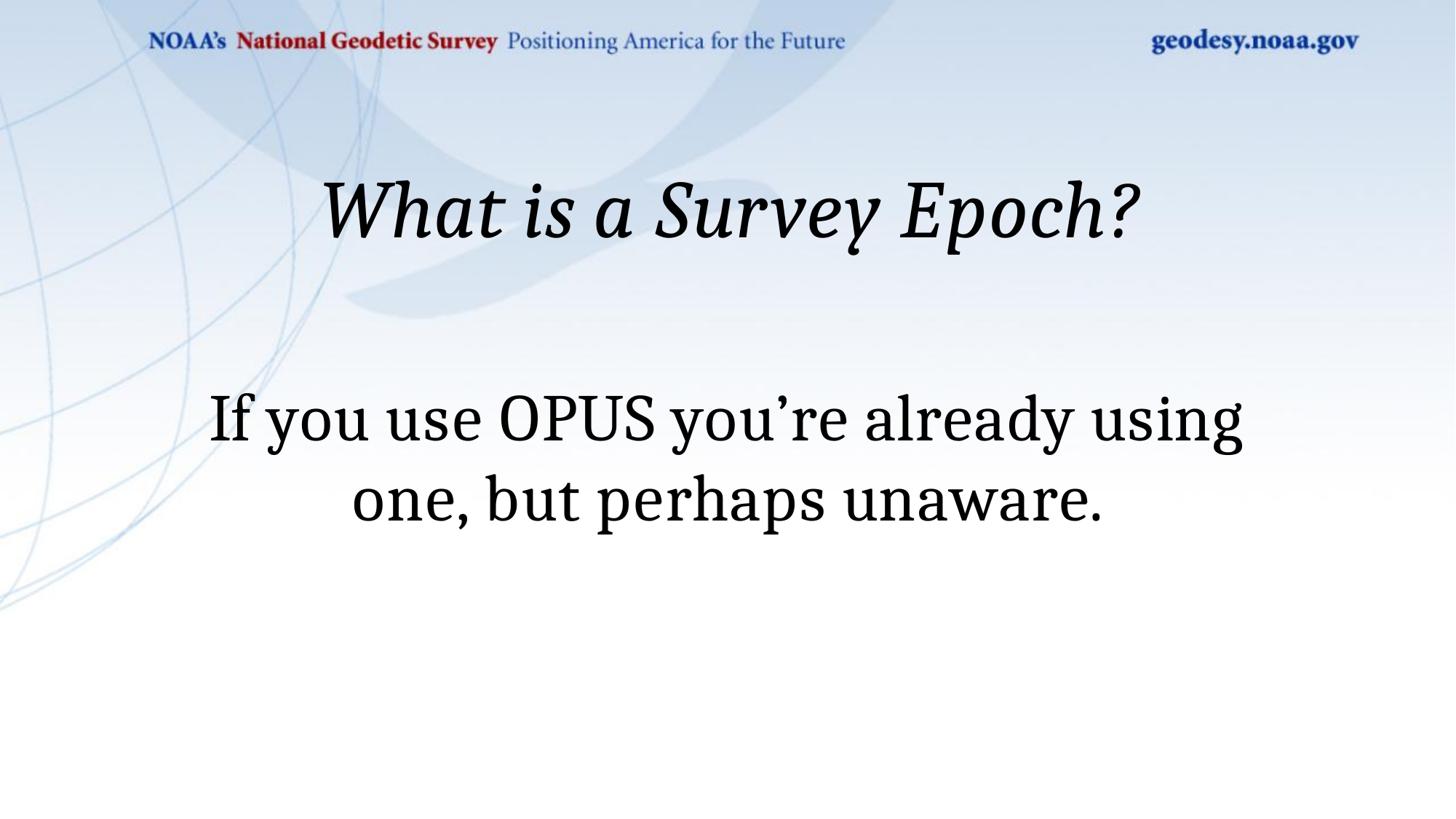

What is a Survey Epoch?
If you use OPUS you’re already using one, but perhaps unaware.